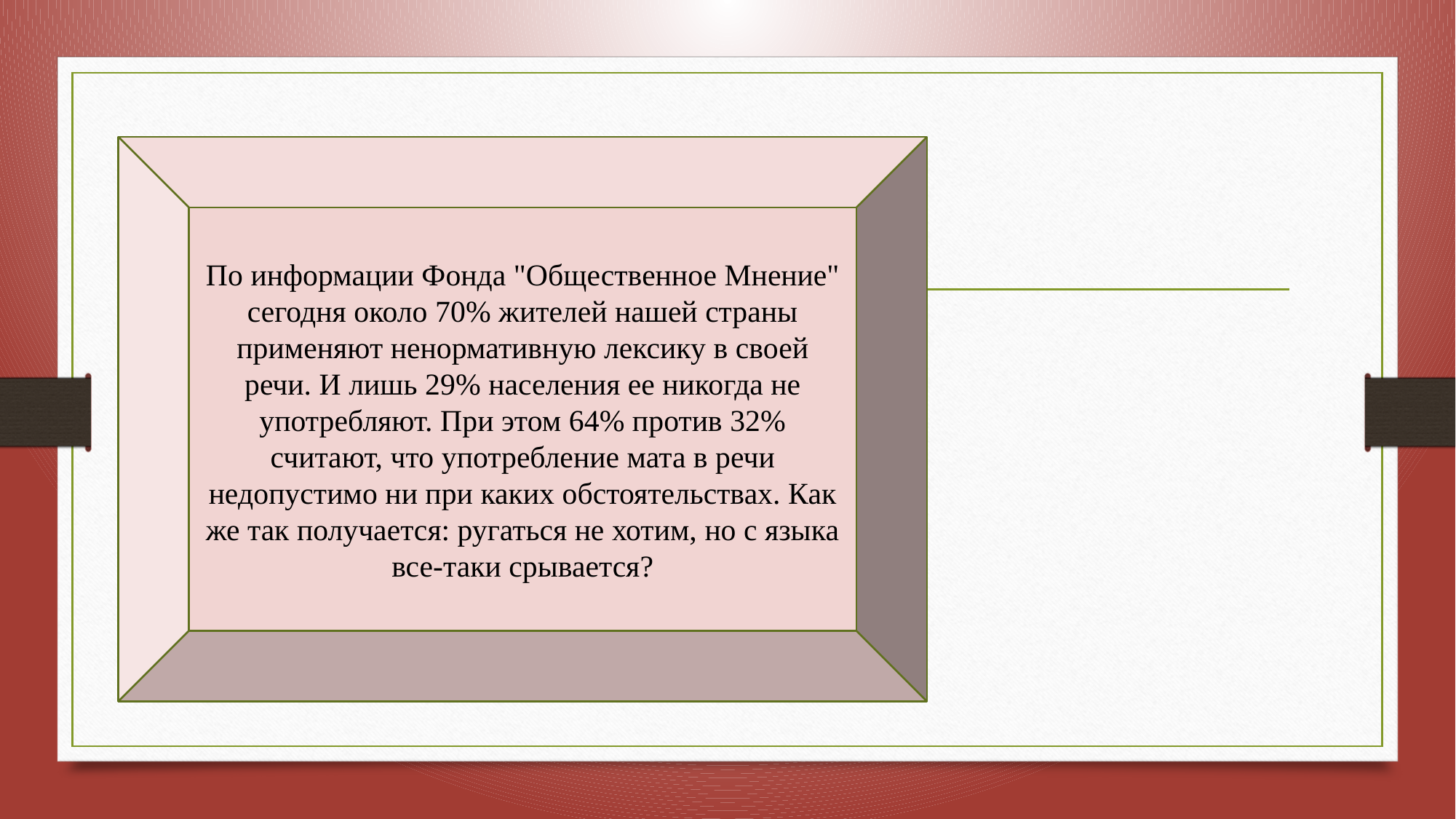

По информации Фонда "Общественное Мнение" сегодня около 70% жителей нашей страны применяют ненормативную лексику в своей речи. И лишь 29% населения ее никогда не употребляют. При этом 64% против 32% считают, что употребление мата в речи недопустимо ни при каких обстоятельствах. Как же так получается: ругаться не хотим, но с языка все-таки срывается?